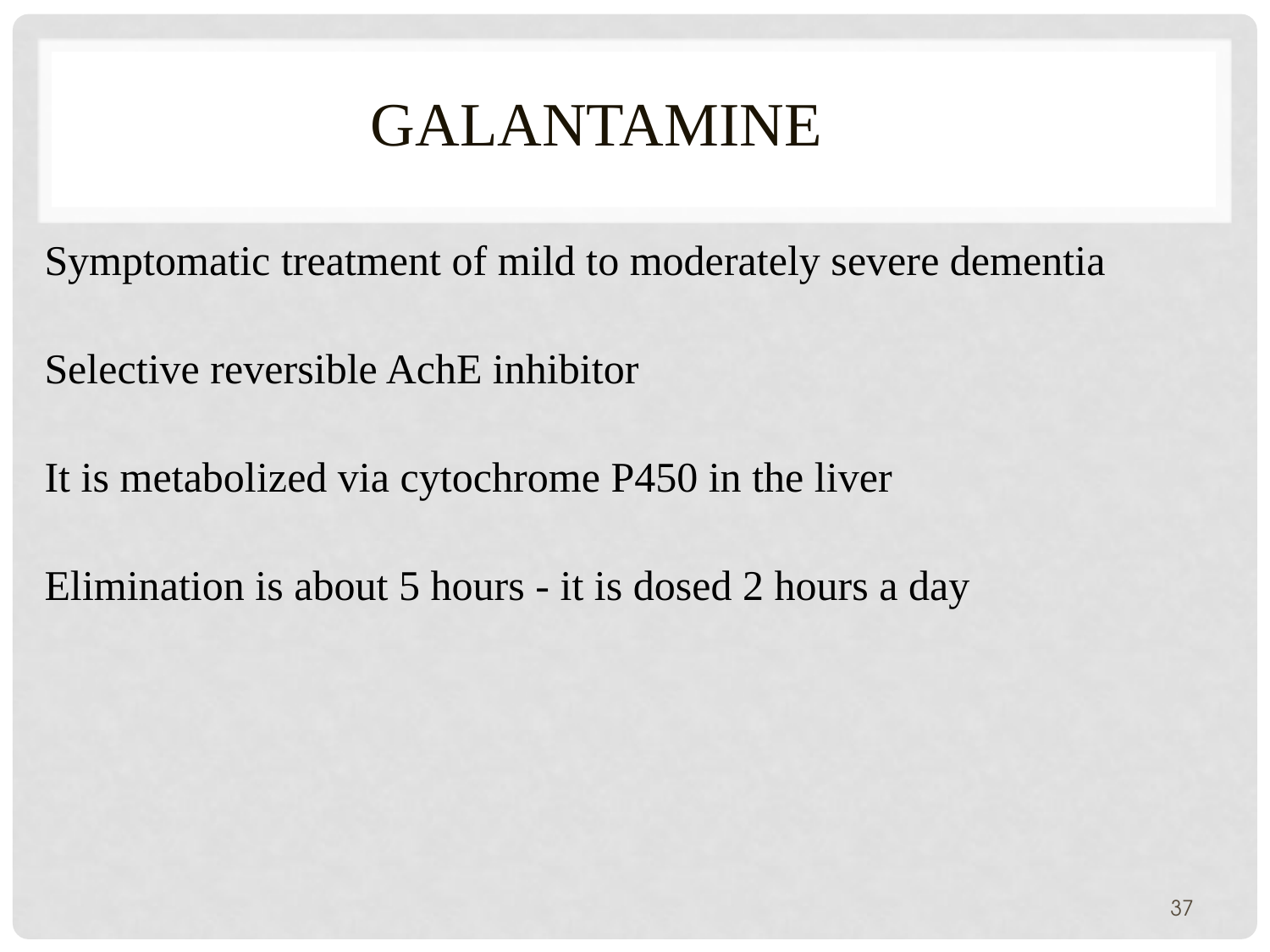

# GALANTAMINE
Symptomatic treatment of mild to moderately severe dementia

Selective reversible AchE inhibitor

It is metabolized via cytochrome P450 in the liver

Elimination is about 5 hours - it is dosed 2 hours a day
37